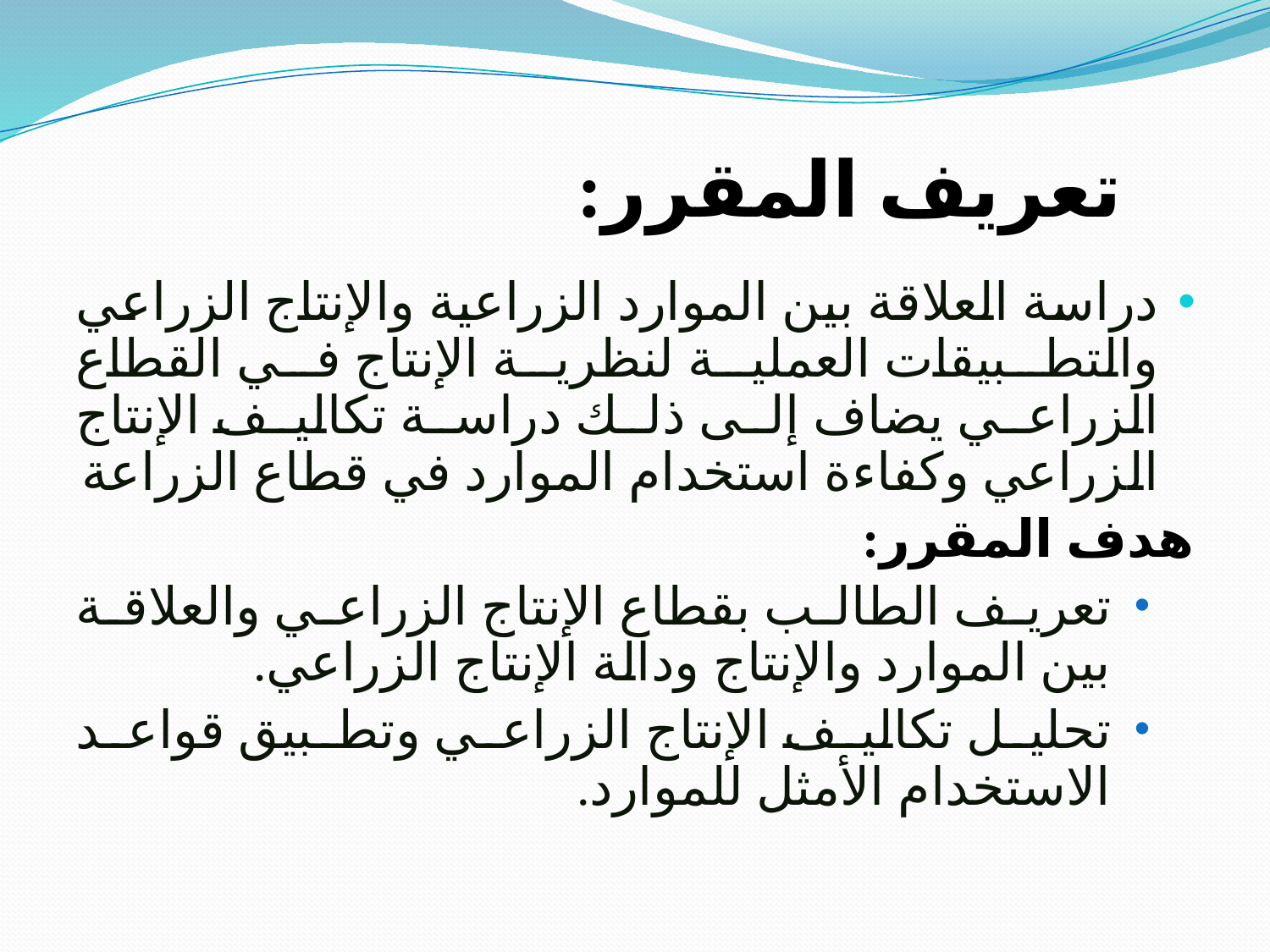

# تعريف المقرر:
دراسة العلاقة بين الموارد الزراعية والإنتاج الزراعي والتطبيقات العملية لنظرية الإنتاج في القطاع الزراعي يضاف إلى ذلك دراسة تكاليف الإنتاج الزراعي وكفاءة استخدام الموارد في قطاع الزراعة
هدف المقرر:
تعريف الطالب بقطاع الإنتاج الزراعي والعلاقة بين الموارد والإنتاج ودالة الإنتاج الزراعي.
تحليل تكاليف الإنتاج الزراعي وتطبيق قواعد الاستخدام الأمثل للموارد.